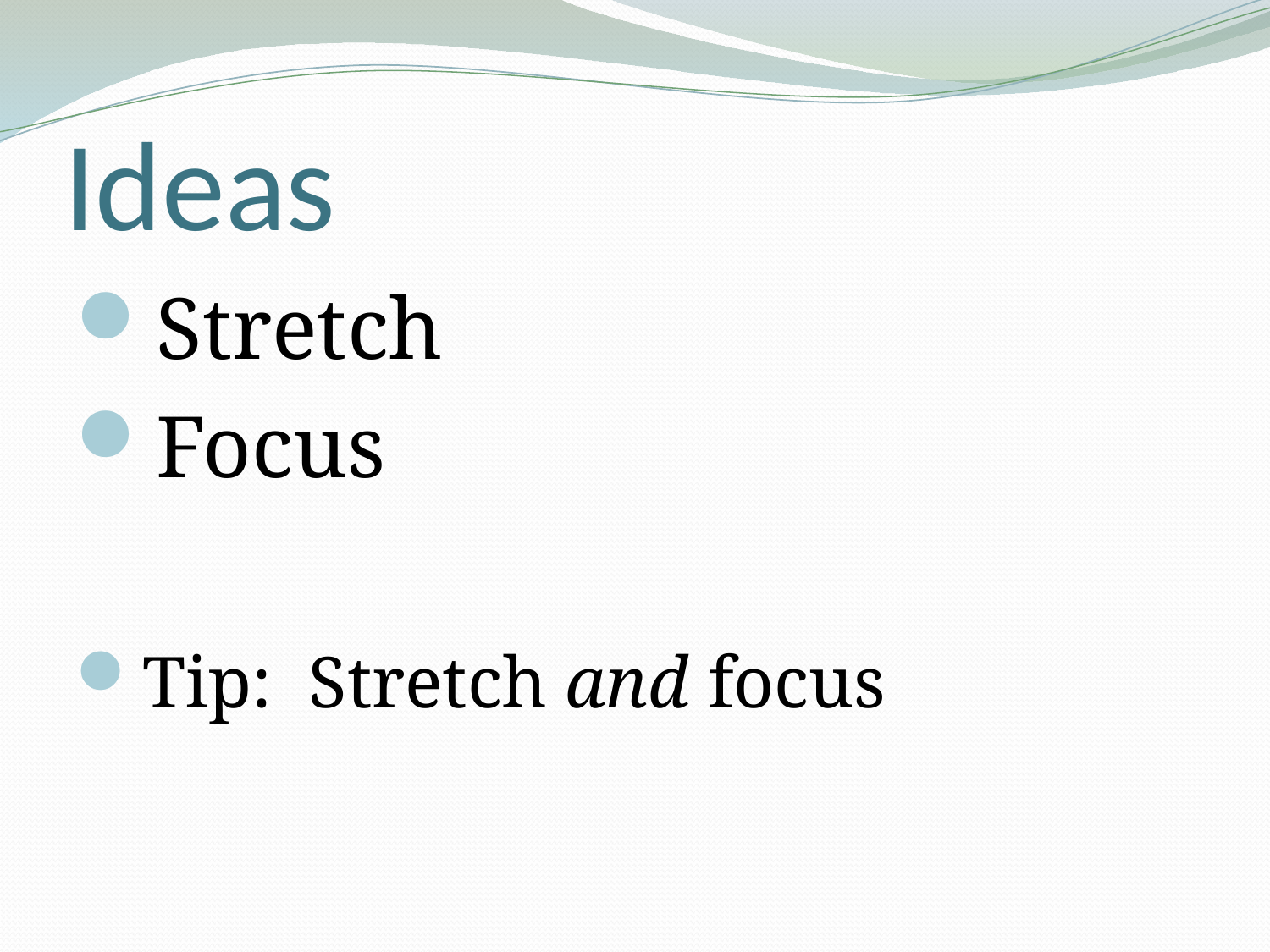

# Ideas
Stretch
Focus

Tip:  Stretch and focus